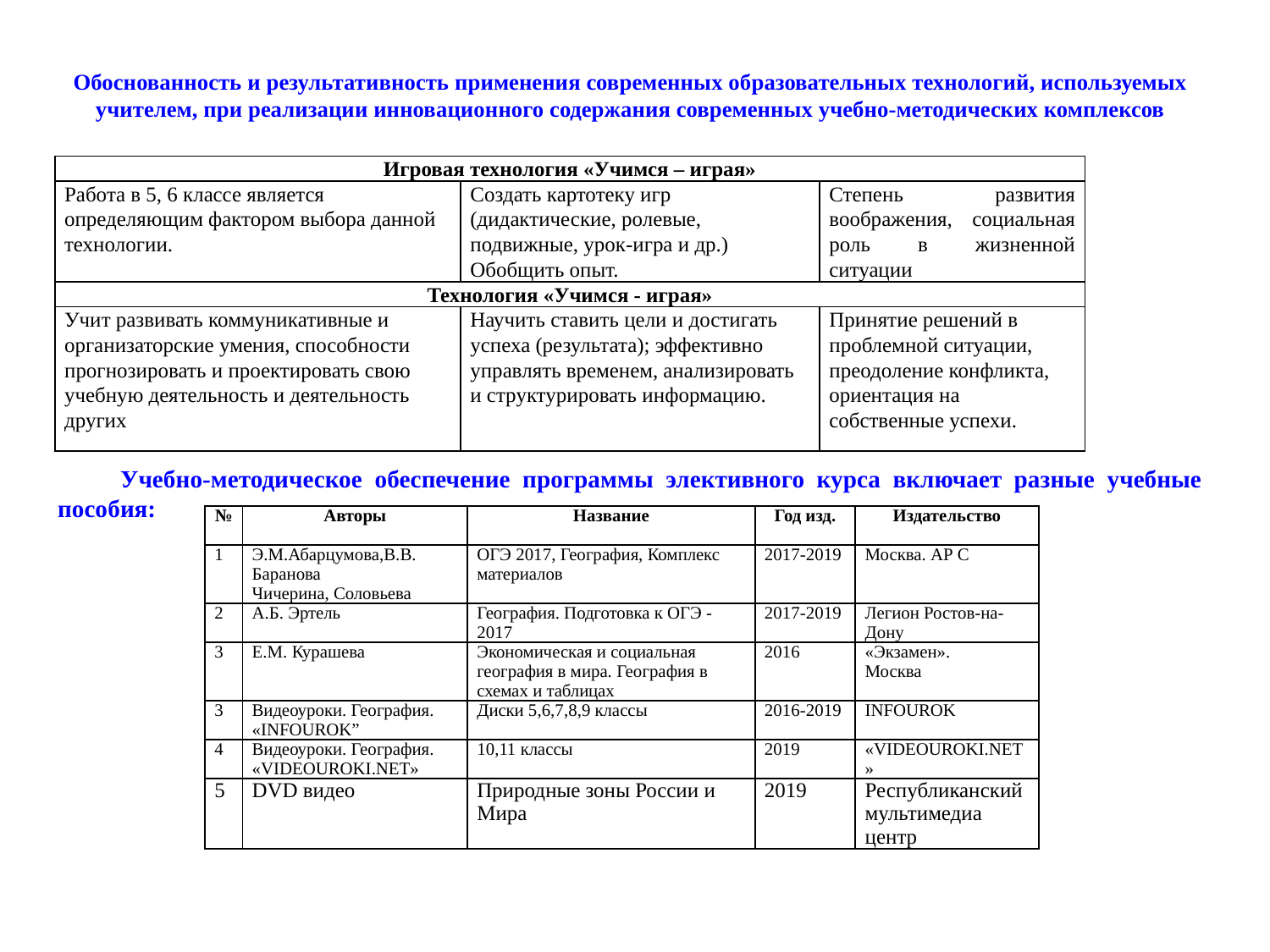

# Обоснованность и результативность применения современных образовательных технологий, используемых учителем, при реализации инновационного содержания современных учебно-методических комплексов
| Игровая технология «Учимся – играя» |  |  |
| --- | --- | --- |
| Работа в 5, 6 классе является определяющим фактором выбора данной технологии. | Создать картотеку игр (дидактические, ролевые, подвижные, урок-игра и др.) Обобщить опыт. | Степень развития воображения, социальная роль в жизненной ситуации |
| Технология «Учимся - играя» |  |  |
| Учит развивать коммуникативные и организаторские умения, способности прогнозировать и проектировать свою учебную деятельность и деятельность других | Научить ставить цели и достигать успеха (результата); эффективно управлять временем, анализировать и структурировать информацию. | Принятие решений в проблемной ситуации, преодоление конфликта, ориентация на собственные успехи. |
Учебно-методическое обеспечение программы элективного курса включает разные учебные пособия:
| № | Авторы | Название | Год изд. | Издательство |
| --- | --- | --- | --- | --- |
| 1 | Э.М.Абарцумова,В.В. Баранова Чичерина, Соловьева | ОГЭ 2017, География, Комплекс материалов | 2017-2019 | Москва. АР С |
| 2 | А.Б. Эртель | География. Подготовка к ОГЭ -2017 | 2017-2019 | Легион Ростов-на-Дону |
| 3 | Е.М. Курашева | Экономическая и социальная география в мира. География в схемах и таблицах | 2016 | «Экзамен». Москва |
| 3 | Видеоуроки. География. «INFOUROK” | Диски 5,6,7,8,9 классы | 2016-2019 | INFOUROK |
| 4 | Видеоуроки. География. «VIDEOUROKI.NET» | 10,11 классы | 2019 | «VIDEOUROKI.NET» |
| 5 | DVD видео | Природные зоны России и Мира | 2019 | Республиканский мультимедиа центр |